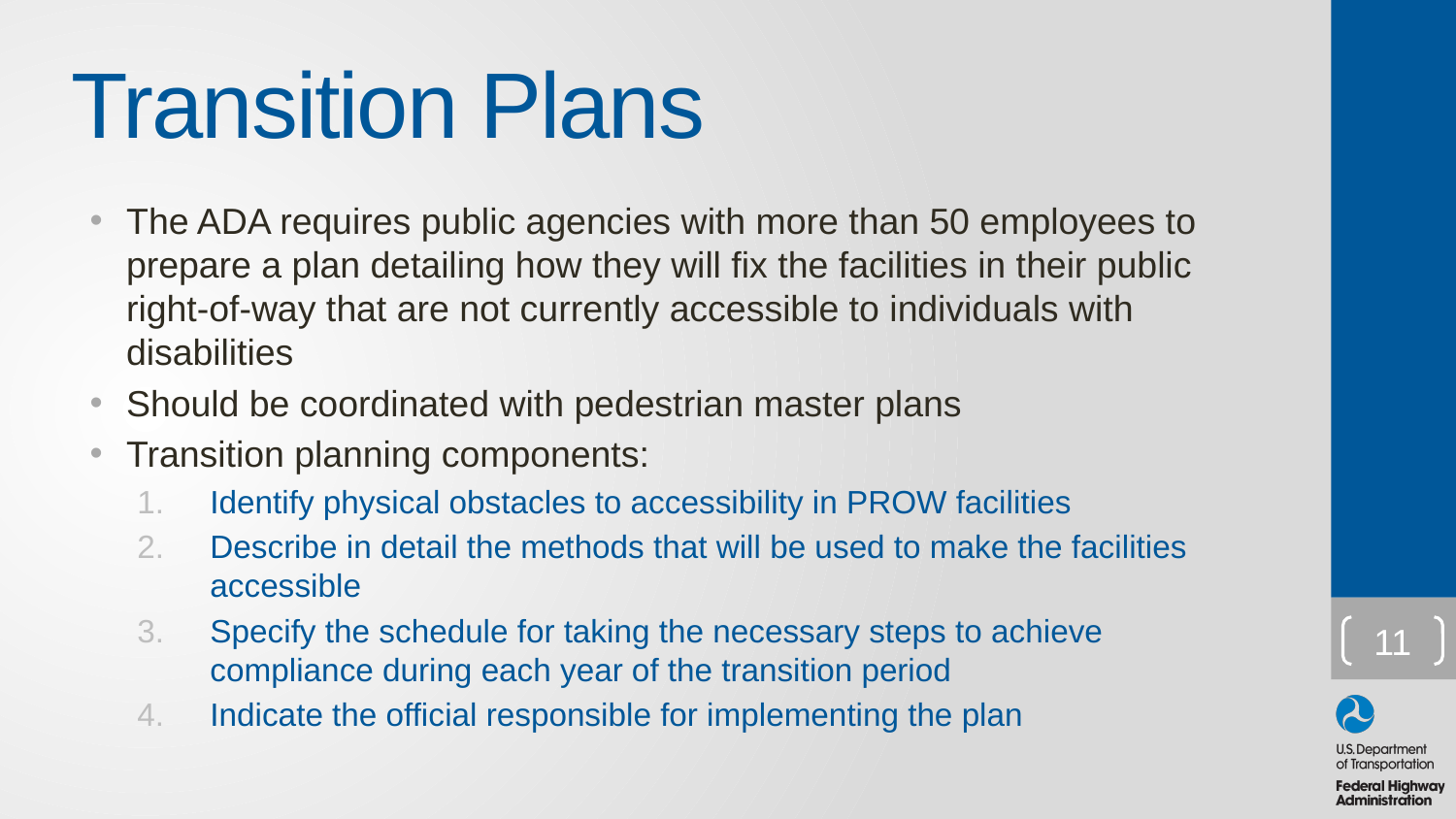

# Transition Plans
The ADA requires public agencies with more than 50 employees to prepare a plan detailing how they will fix the facilities in their public right-of-way that are not currently accessible to individuals with disabilities
Should be coordinated with pedestrian master plans
Transition planning components:
Identify physical obstacles to accessibility in PROW facilities
Describe in detail the methods that will be used to make the facilities accessible
Specify the schedule for taking the necessary steps to achieve compliance during each year of the transition period
Indicate the official responsible for implementing the plan
11